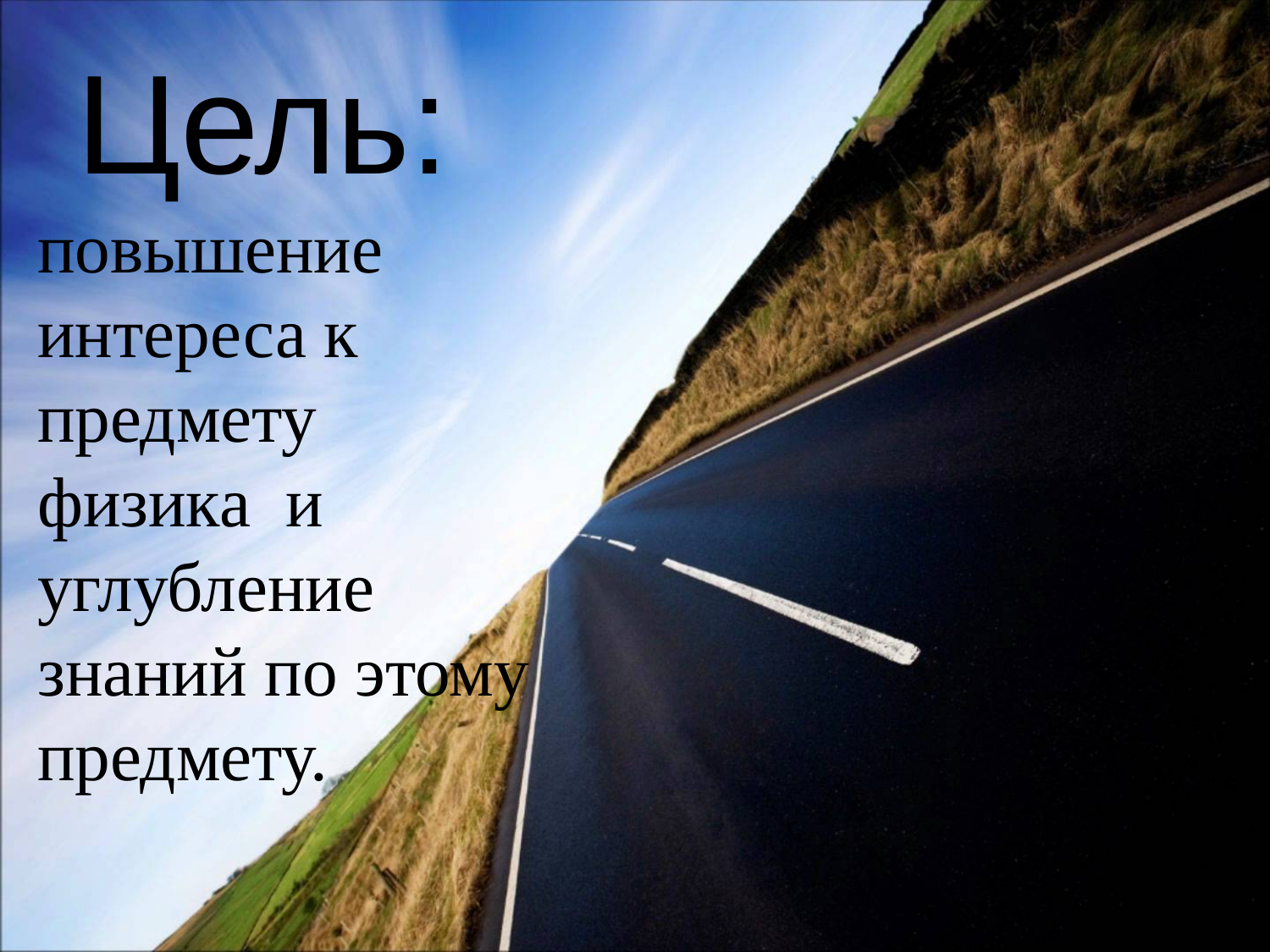

# Цель:
повышение интереса к предмету физика  и  углубление знаний по этому предмету.